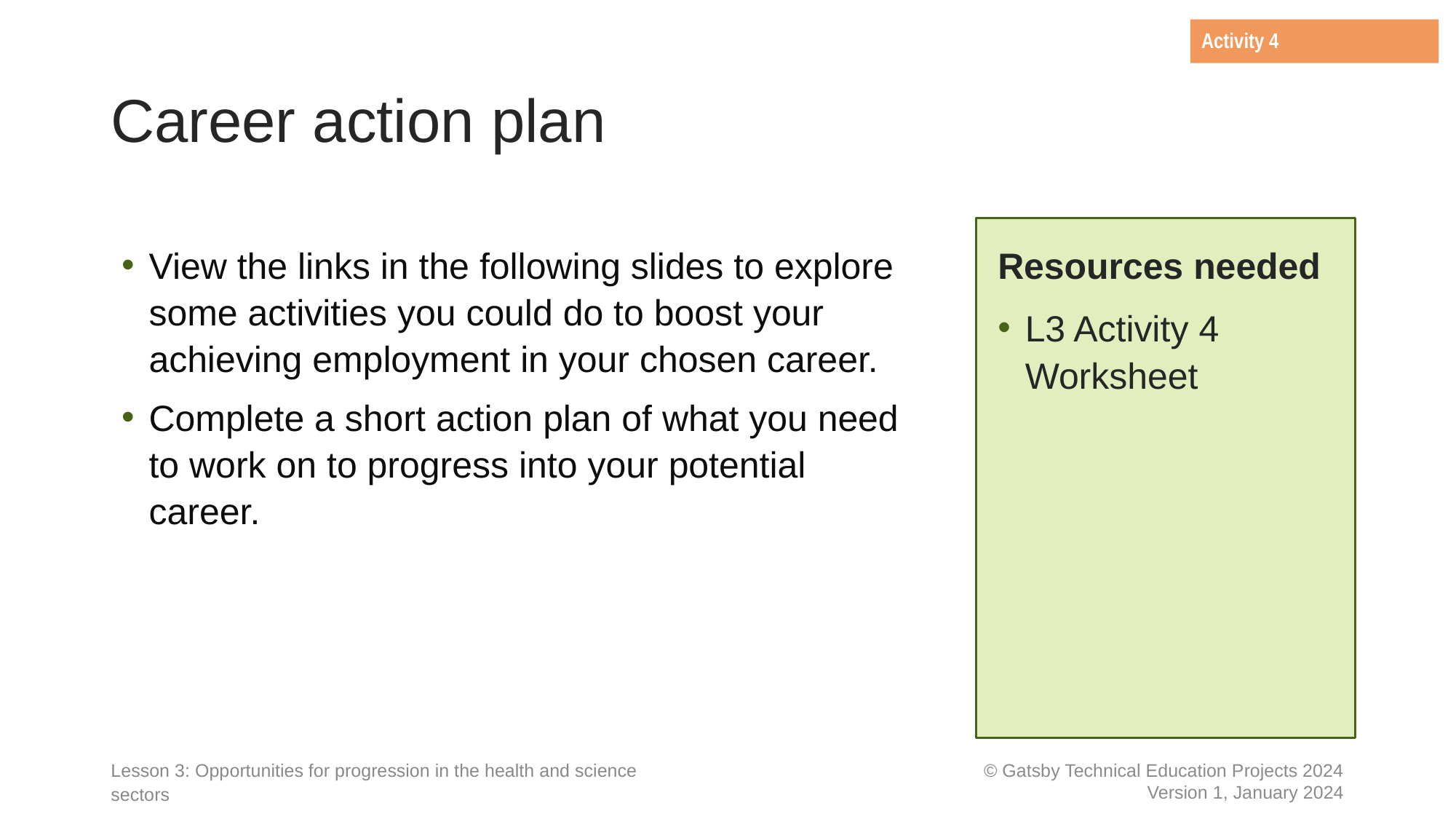

Activity 4
# Career action plan
View the links in the following slides to explore some activities you could do to boost your achieving employment in your chosen career.
Complete a short action plan of what you need to work on to progress into your potential career.
Resources needed
L3 Activity 4 Worksheet
Lesson 3: Opportunities for progression in the health and science sectors